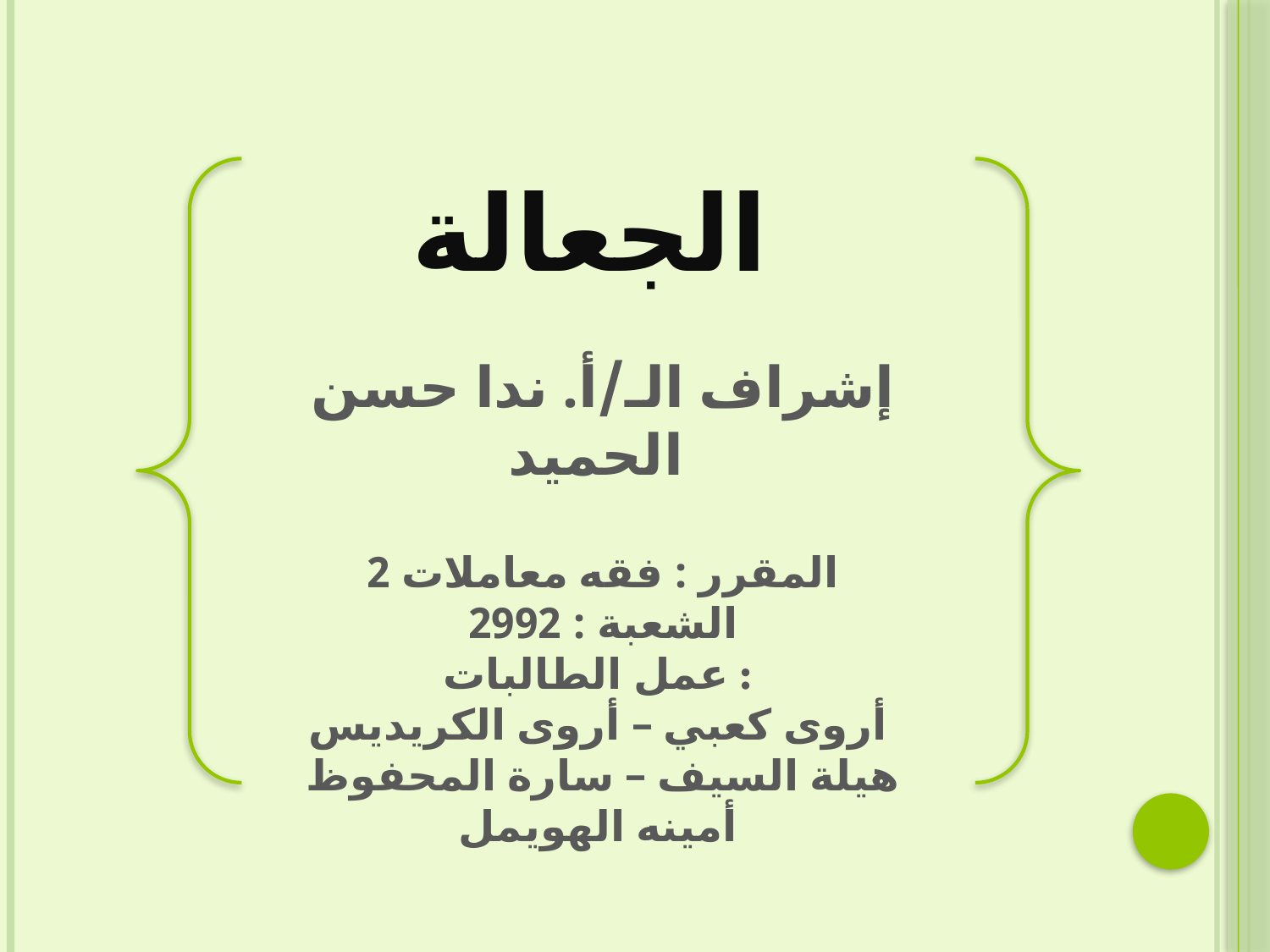

الجعالة

إشراف الـ/أ. ندا حسن الحميد

المقرر : فقه معاملات 2
الشعبة : 2992
عمل الطالبات :
أروى كعبي – أروى الكريديس
هيلة السيف – سارة المحفوظ
أمينه الهويمل